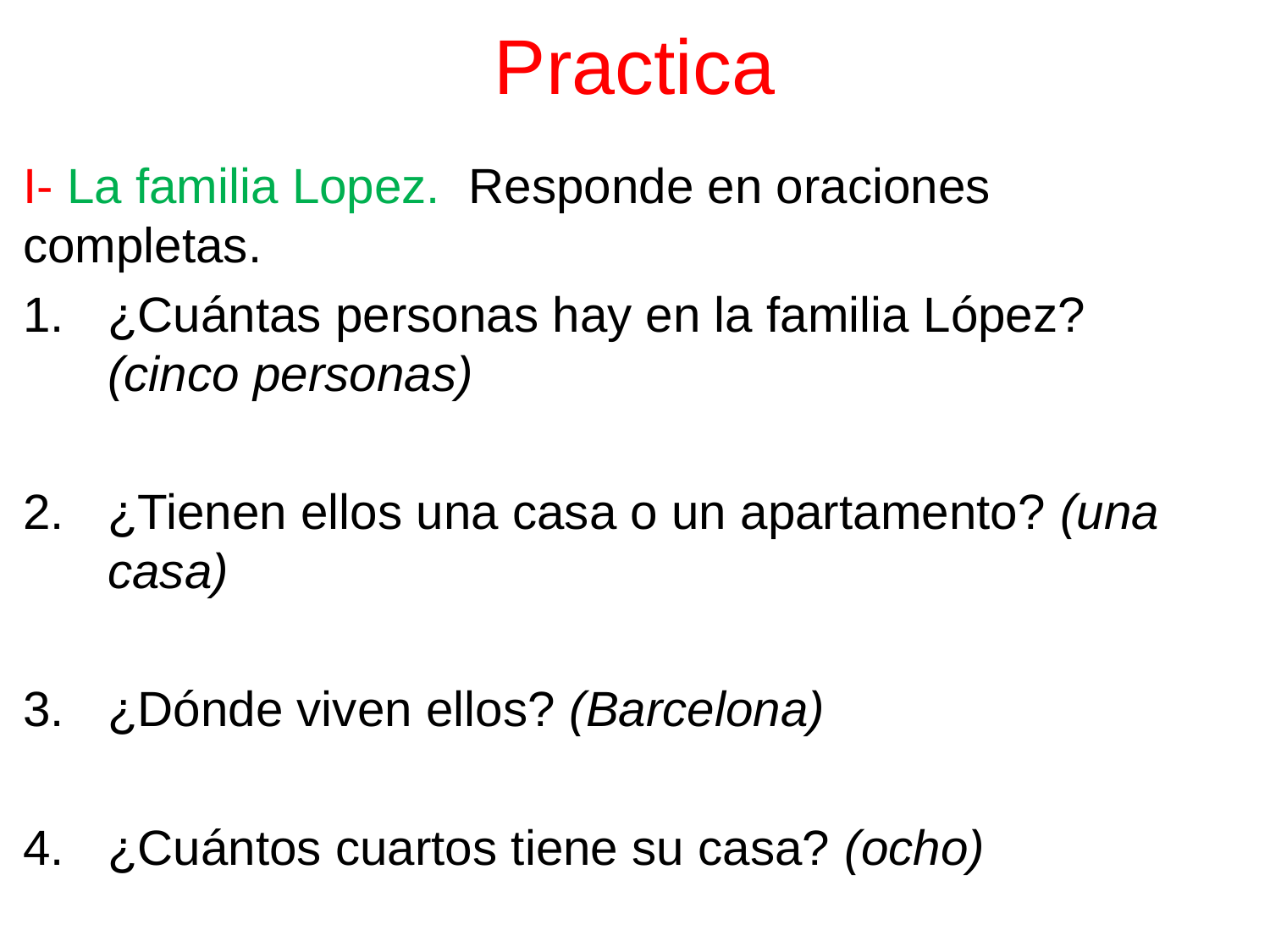

Practica
I- La familia Lopez.  Responde en oraciones completas.
¿Cuántas personas hay en la familia López? (cinco personas)

¿Tienen ellos una casa o un apartamento? (una casa)

¿Dónde viven ellos? (Barcelona)

¿Cuántos cuartos tiene su casa? (ocho)